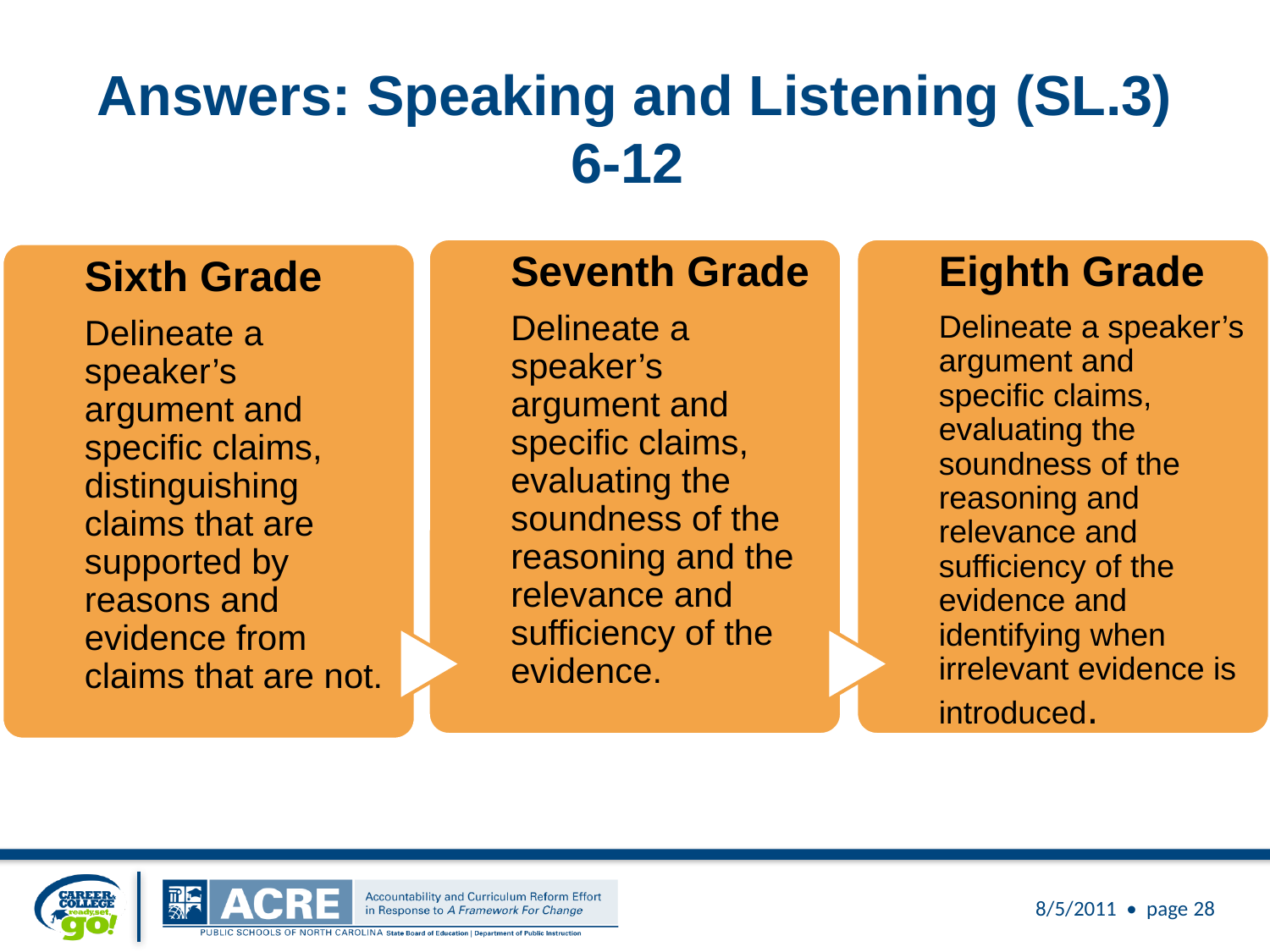

# Answers: Speaking and Listening (SL.3) 6-12

Sixth Grade
Delineate a speaker’s argument and specific claims, distinguishing claims that are supported by reasons and evidence from claims that are not.

Seventh Grade
Delineate a speaker’s argument and specific claims, evaluating the soundness of the reasoning and the relevance and sufficiency of the evidence.

Eighth Grade
Delineate a speaker’s argument and specific claims, evaluating the soundness of the reasoning and relevance and sufficiency of the evidence and identifying when irrelevant evidence is introduced.

8/5/2011  •  page 28